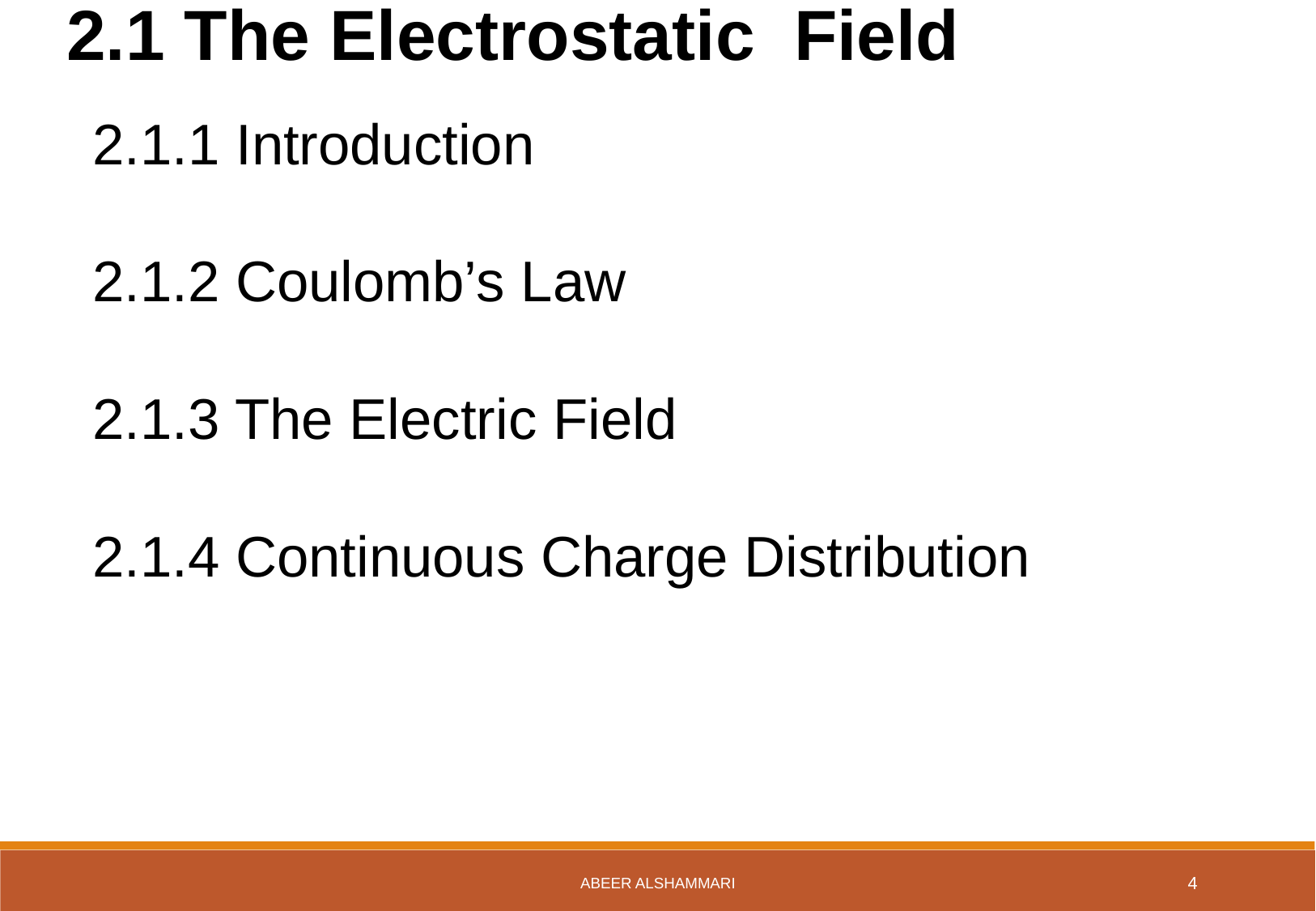

2.1 The Electrostatic  Field
2.1.1 Introduction

2.1.2 Coulomb’s Law

2.1.3 The Electric Field

2.1.4 Continuous Charge Distribution
Abeer Alshammari
4